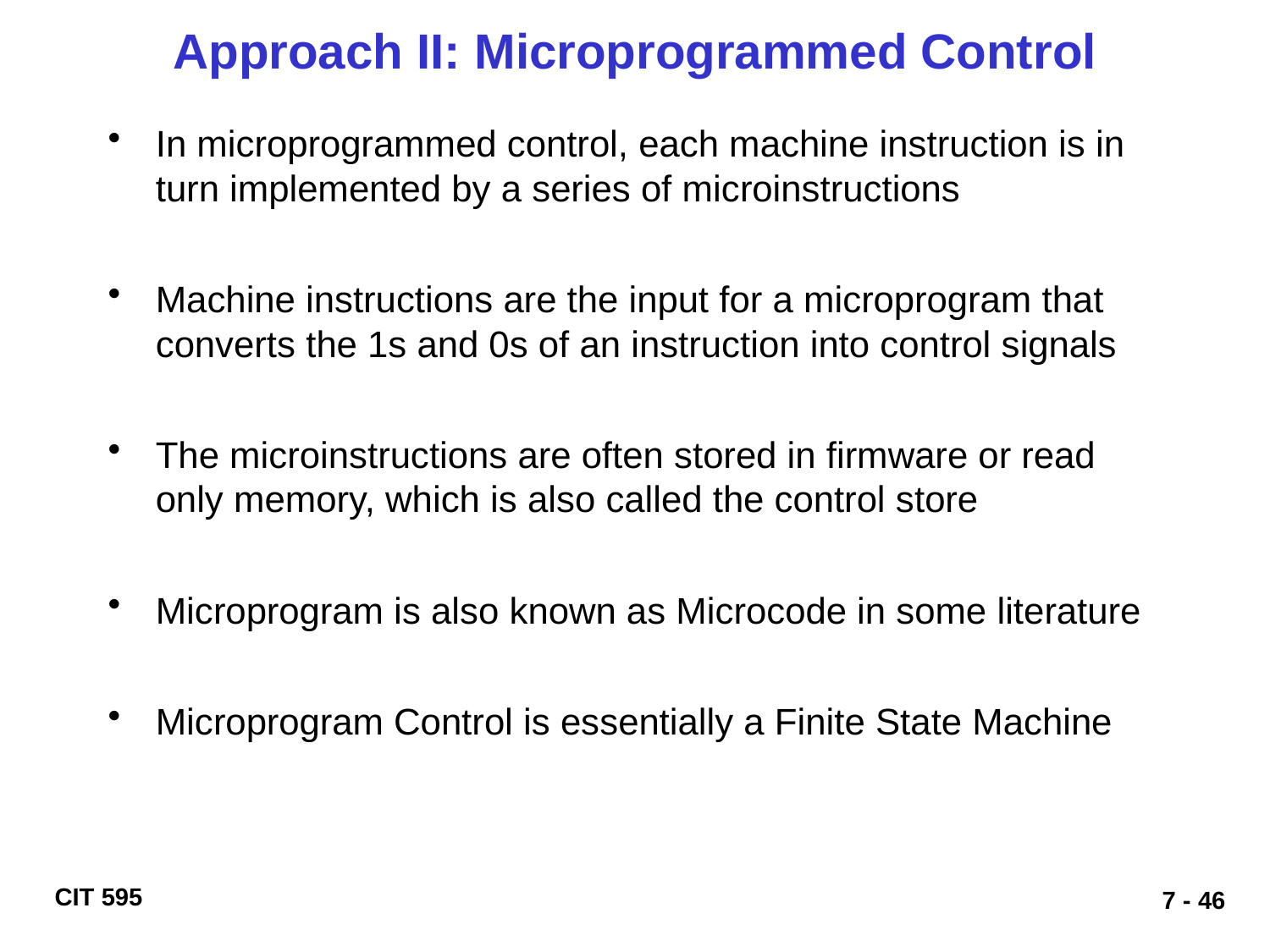

# Approach II: Microprogrammed Control
In microprogrammed control, each machine instruction is in turn implemented by a series of microinstructions

Machine instructions are the input for a microprogram that converts the 1s and 0s of an instruction into control signals

The microinstructions are often stored in firmware or read only memory, which is also called the control store

Microprogram is also known as Microcode in some literature

Microprogram Control is essentially a Finite State Machine
7 - 46